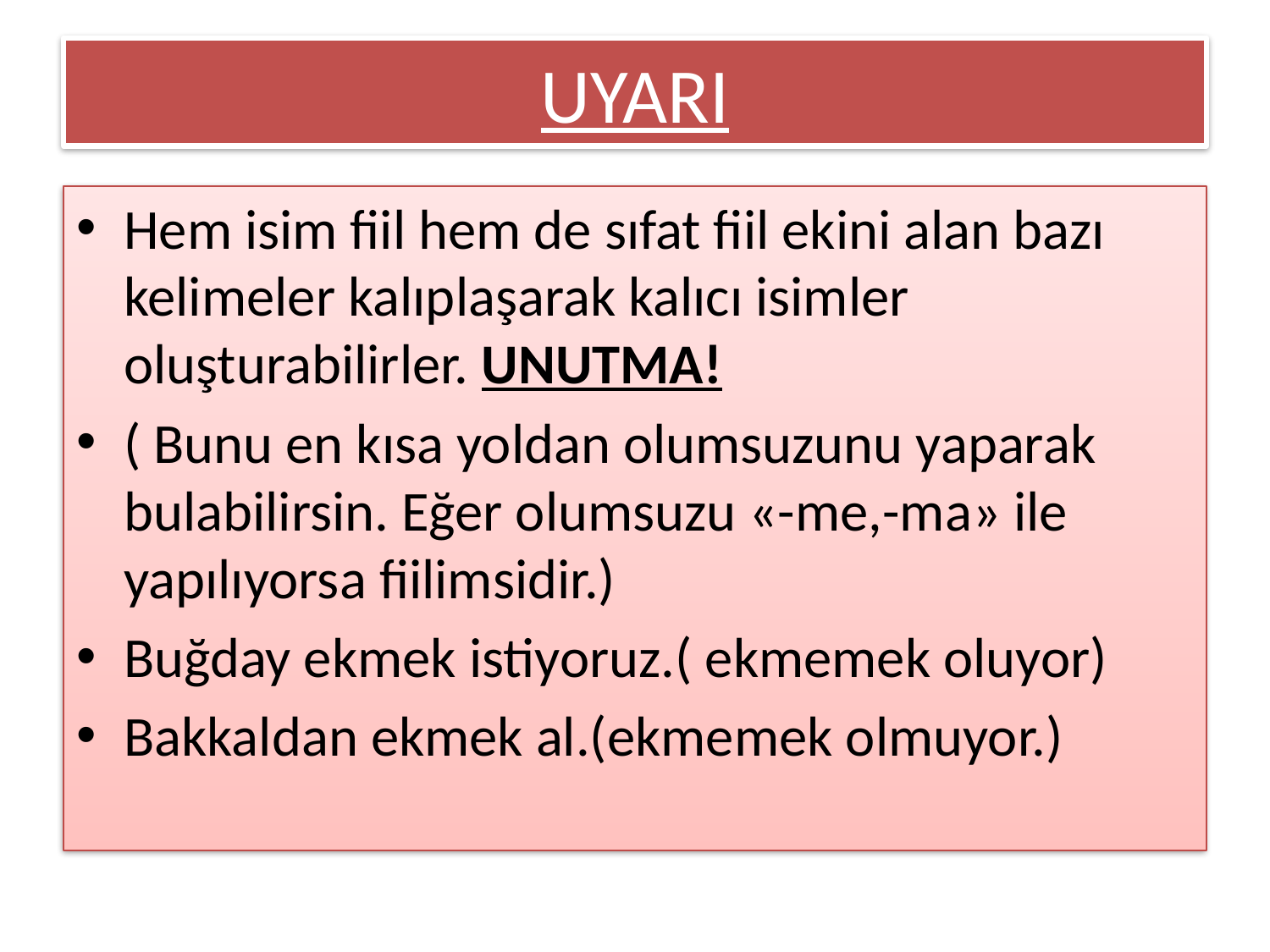

# UYARI
Hem isim fiil hem de sıfat fiil ekini alan bazı kelimeler kalıplaşarak kalıcı isimler oluşturabilirler. UNUTMA!
( Bunu en kısa yoldan olumsuzunu yaparak bulabilirsin. Eğer olumsuzu «-me,-ma» ile yapılıyorsa fiilimsidir.)
Buğday ekmek istiyoruz.( ekmemek oluyor)
Bakkaldan ekmek al.(ekmemek olmuyor.)